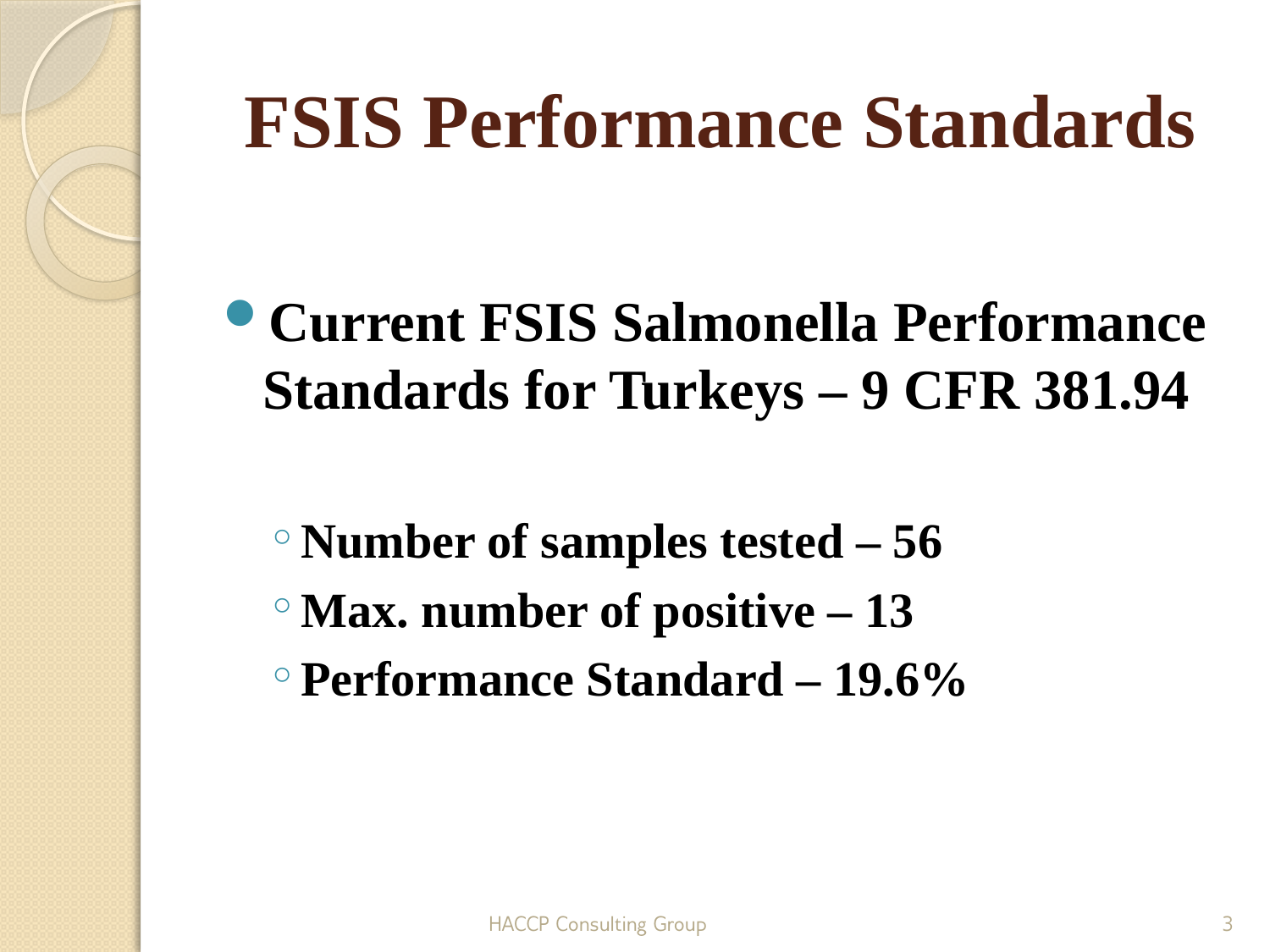

# FSIS Performance Standards

Current FSIS Salmonella Performance Standards for Turkeys – 9 CFR 381.94

Number of samples tested – 56
Max. number of positive – 13
Performance Standard – 19.6%
HACCP Consulting Group
3